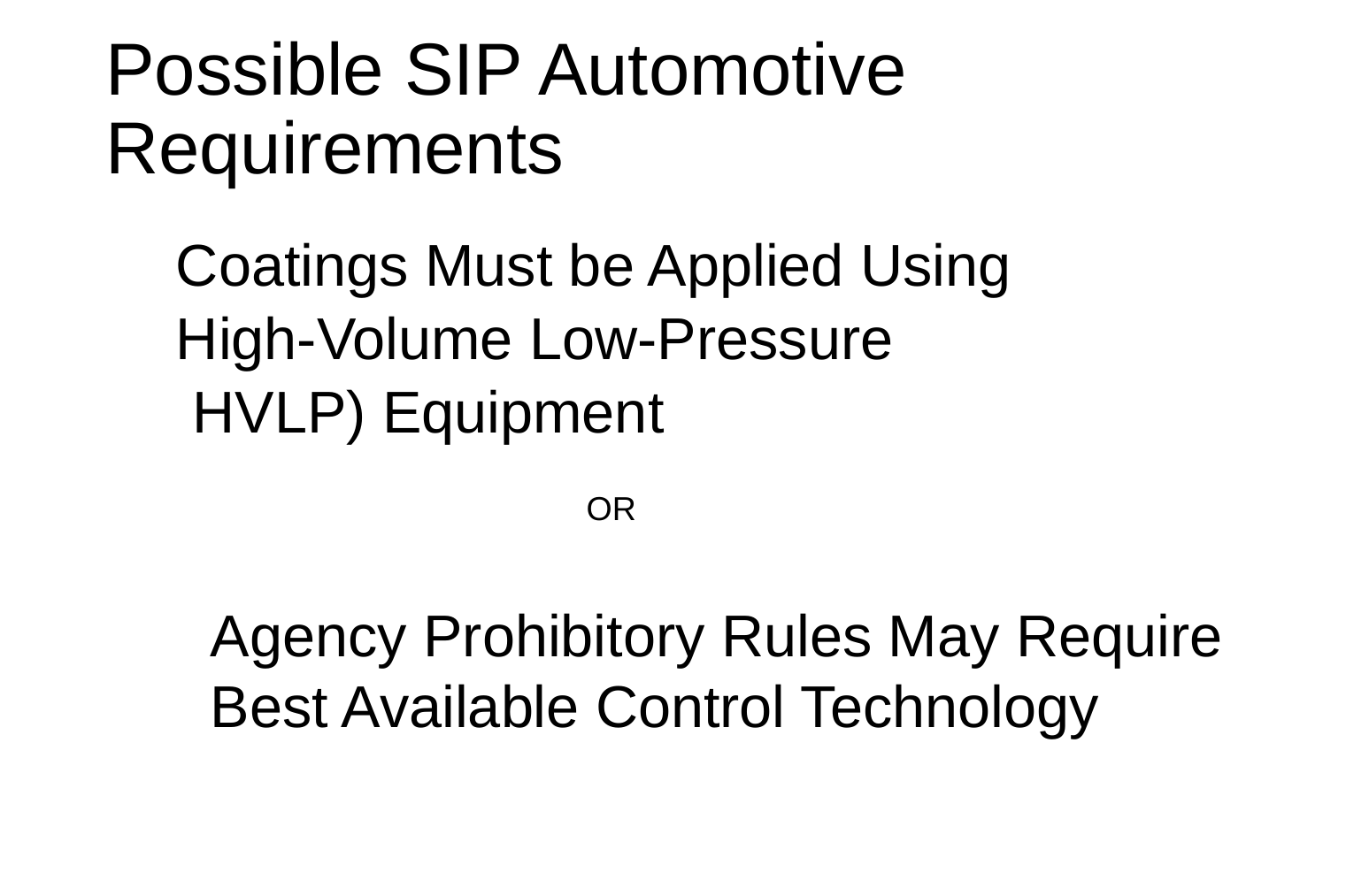

# Possible SIP Automotive Requirements
Coatings Must be Applied Using
High-Volume Low-Pressure
 HVLP) Equipment
OR
Agency Prohibitory Rules May Require Best Available Control Technology